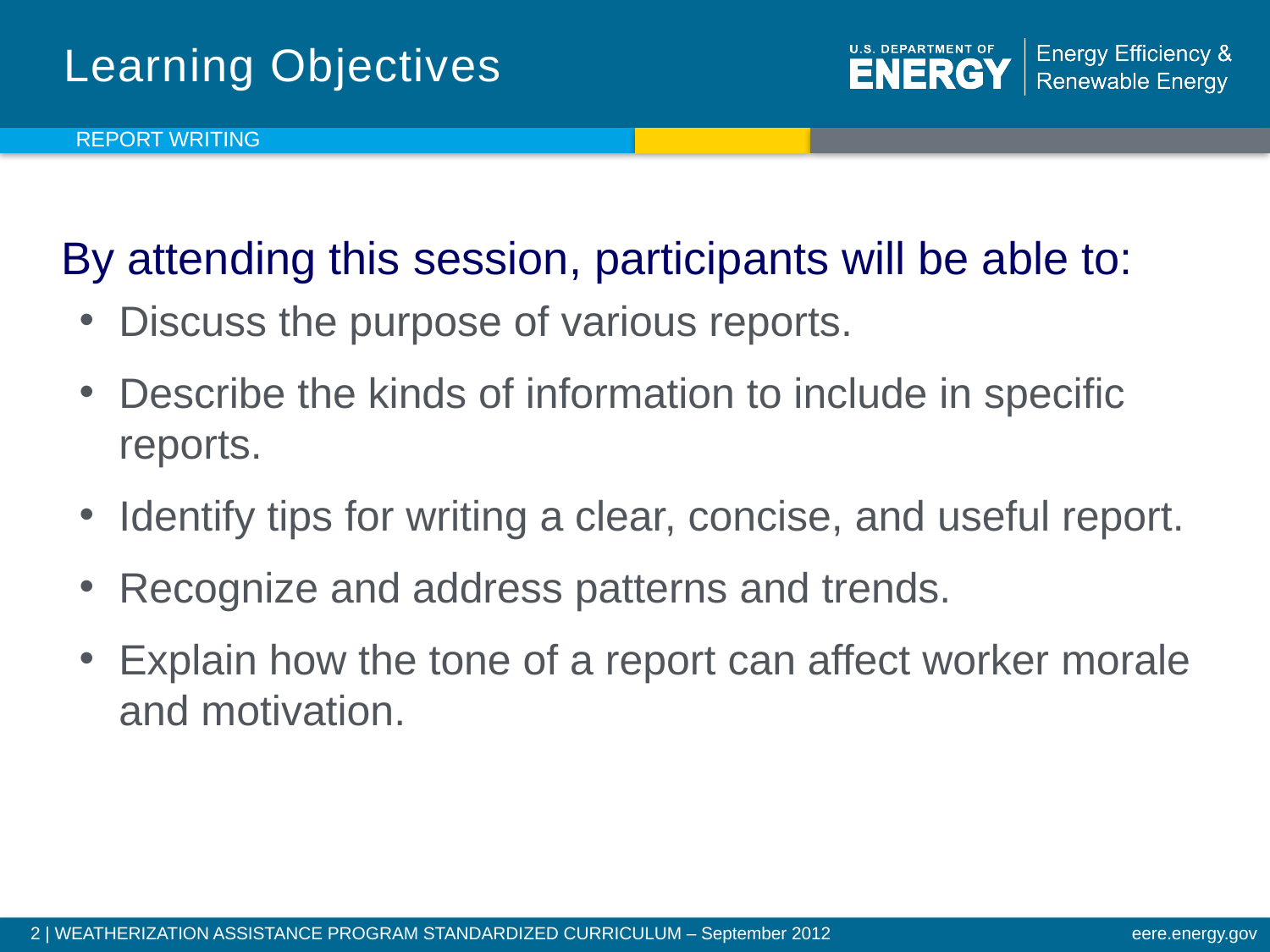

# Learning Objectives
REPORT WRITING
By attending this session, participants will be able to:
Discuss the purpose of various reports.
Describe the kinds of information to include in specific reports.
Identify tips for writing a clear, concise, and useful report.
Recognize and address patterns and trends.
Explain how the tone of a report can affect worker morale and motivation.